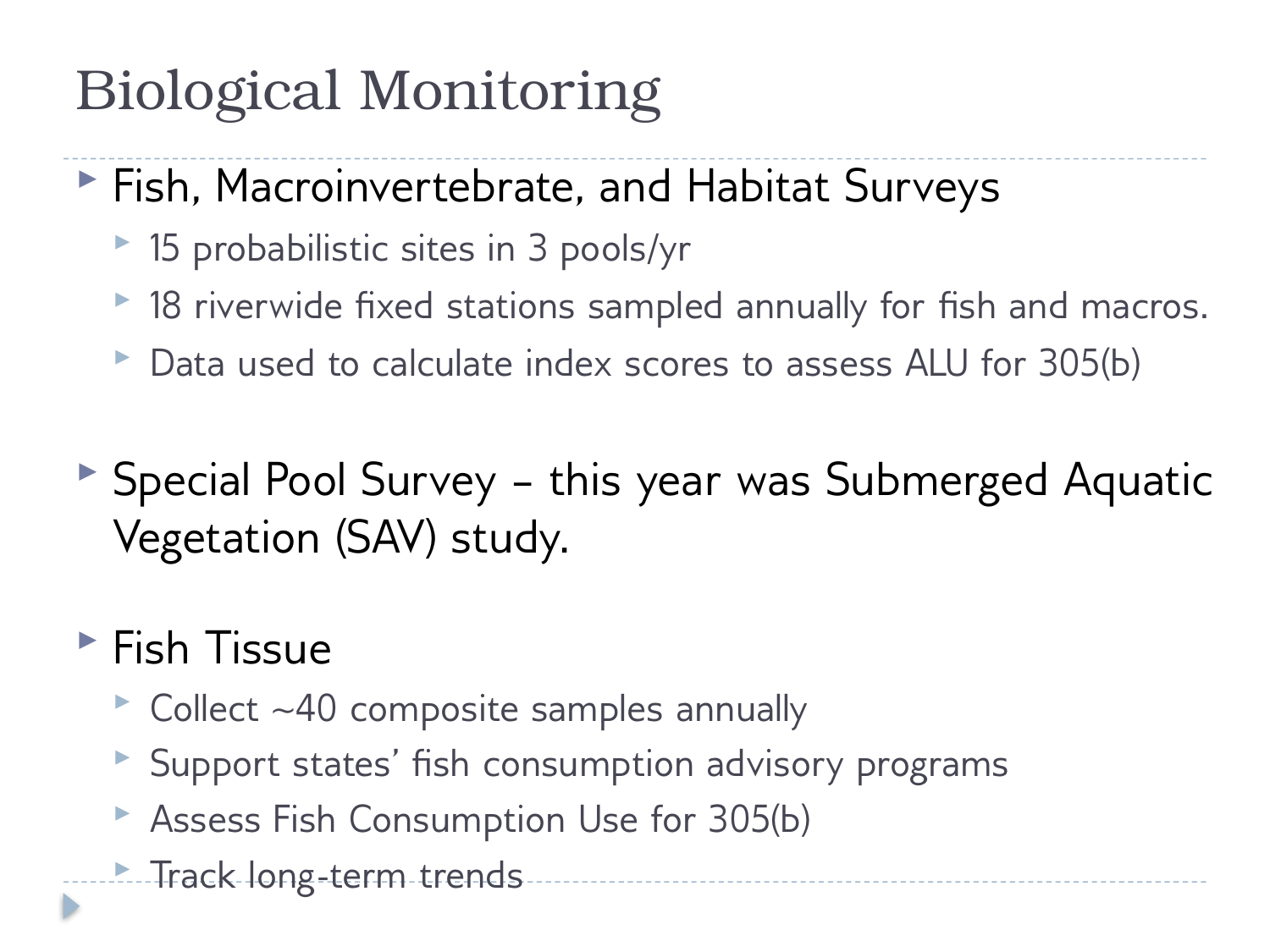

# Biological Monitoring
Fish, Macroinvertebrate, and Habitat Surveys
15 probabilistic sites in 3 pools/yr
18 riverwide fixed stations sampled annually for fish and macros.
Data used to calculate index scores to assess ALU for 305(b)

Special Pool Survey – this year was Submerged Aquatic Vegetation (SAV) study.

Fish Tissue
Collect ~40 composite samples annually
Support states’ fish consumption advisory programs
Assess Fish Consumption Use for 305(b)
Track long-term trends